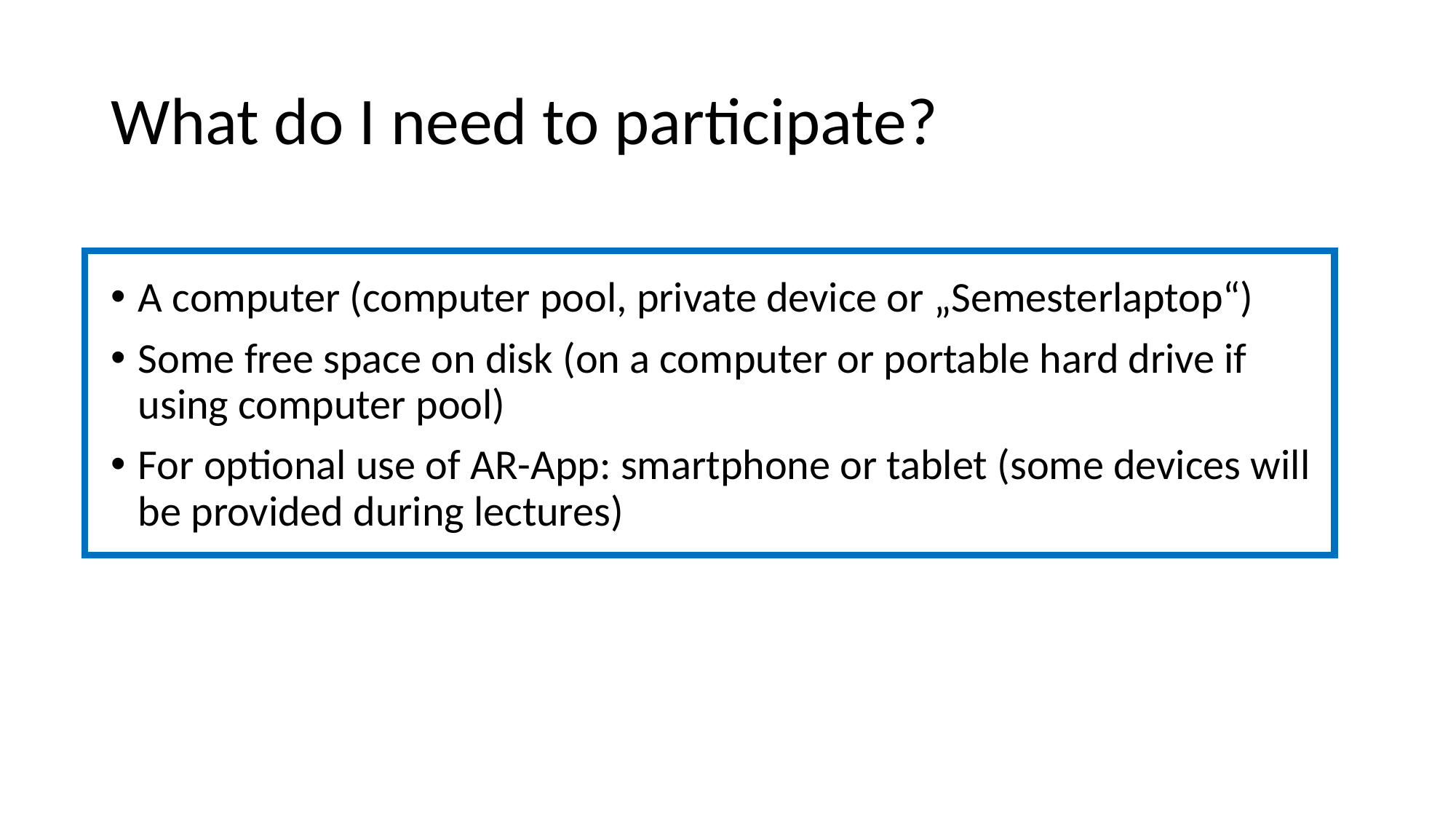

# What do I need to participate?

A computer (computer pool, private device or „Semesterlaptop“)
Some free space on disk (on a computer or portable hard drive if using computer pool)
For optional use of AR-App: smartphone or tablet (some devices will be provided during lectures)